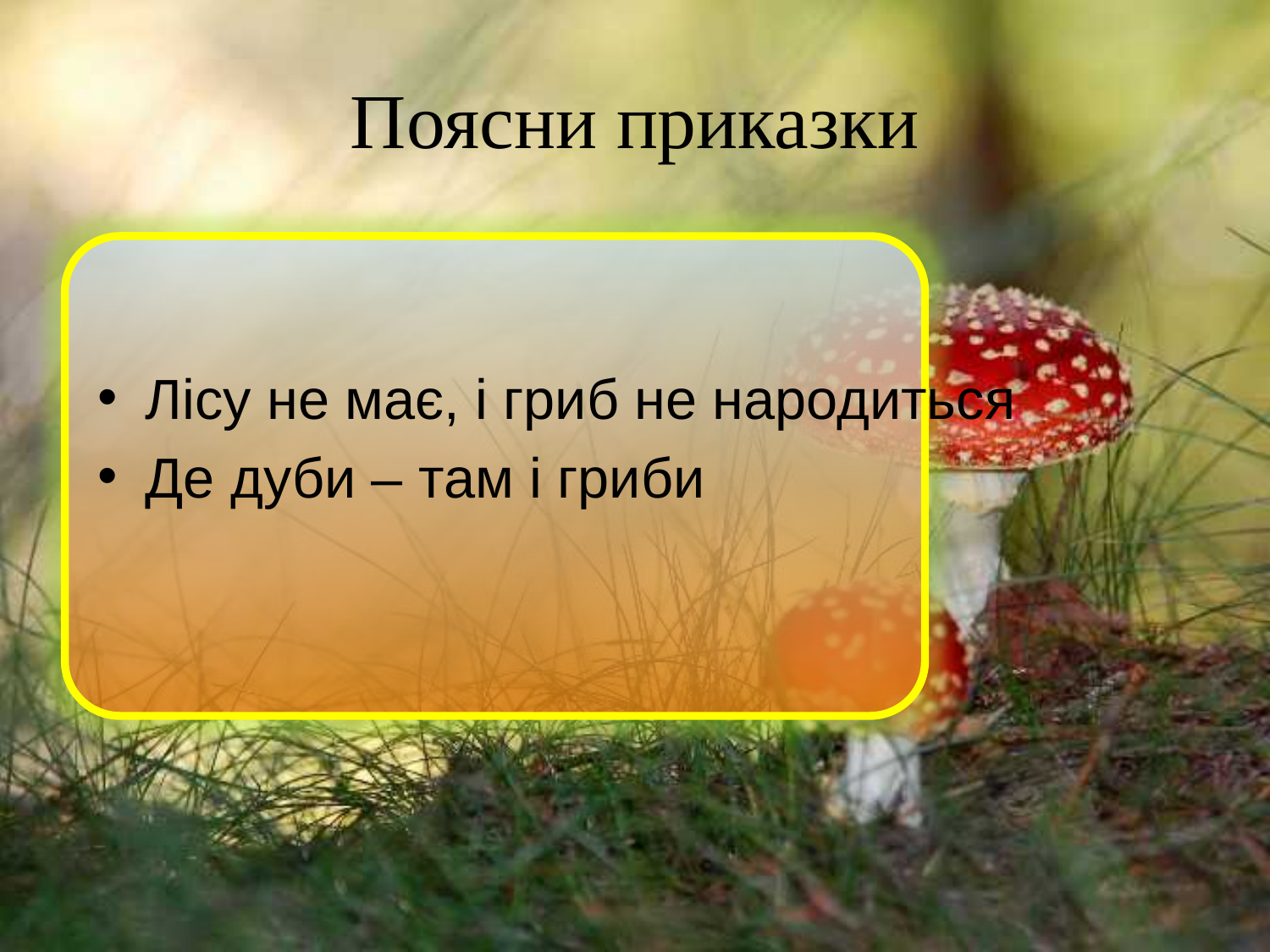

# Поясни приказки

Лісу не має, і гриб не народиться
Де дуби – там і гриби